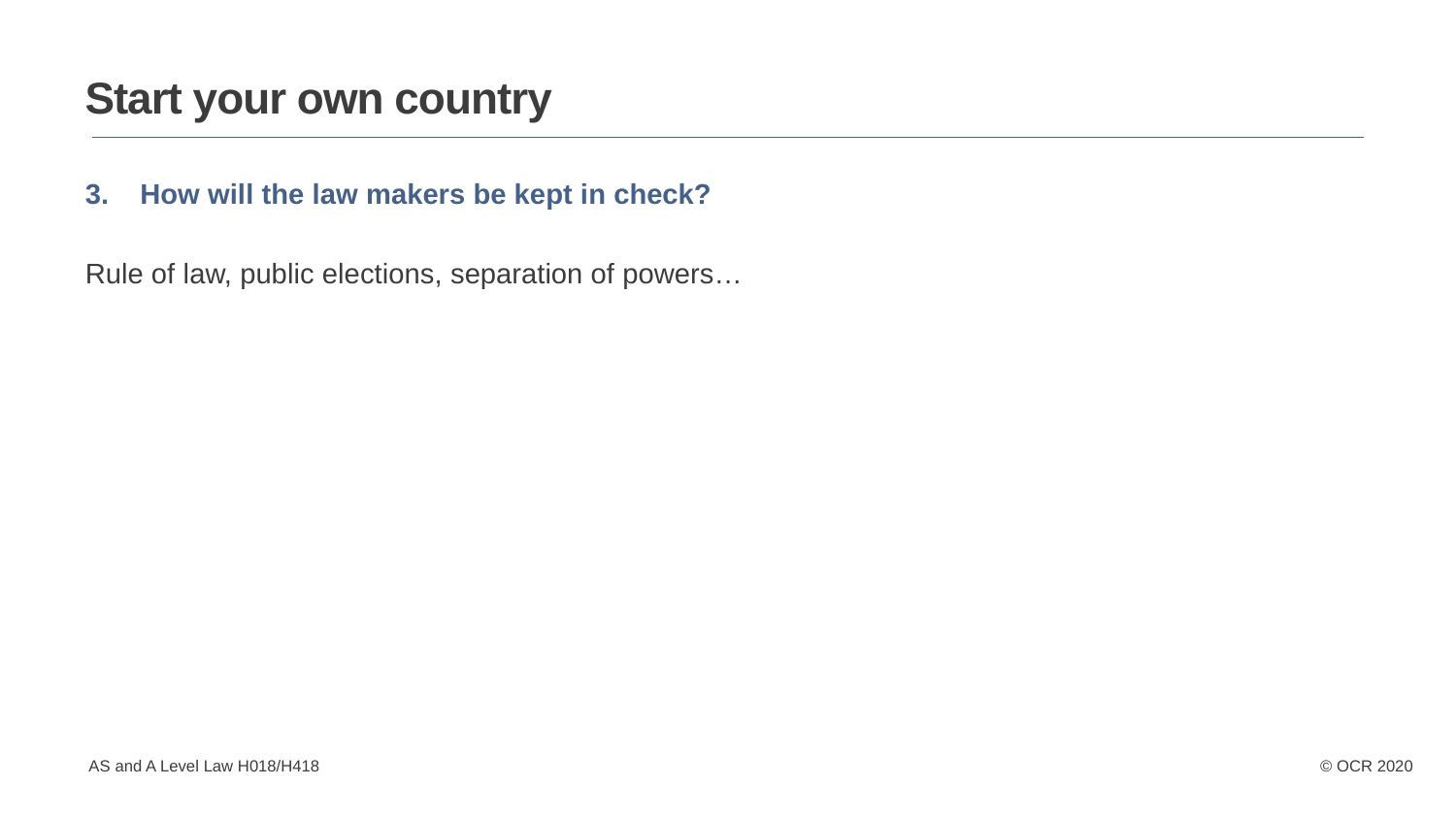

Start your own country
How will the law makers be kept in check?

Rule of law, public elections, separation of powers…